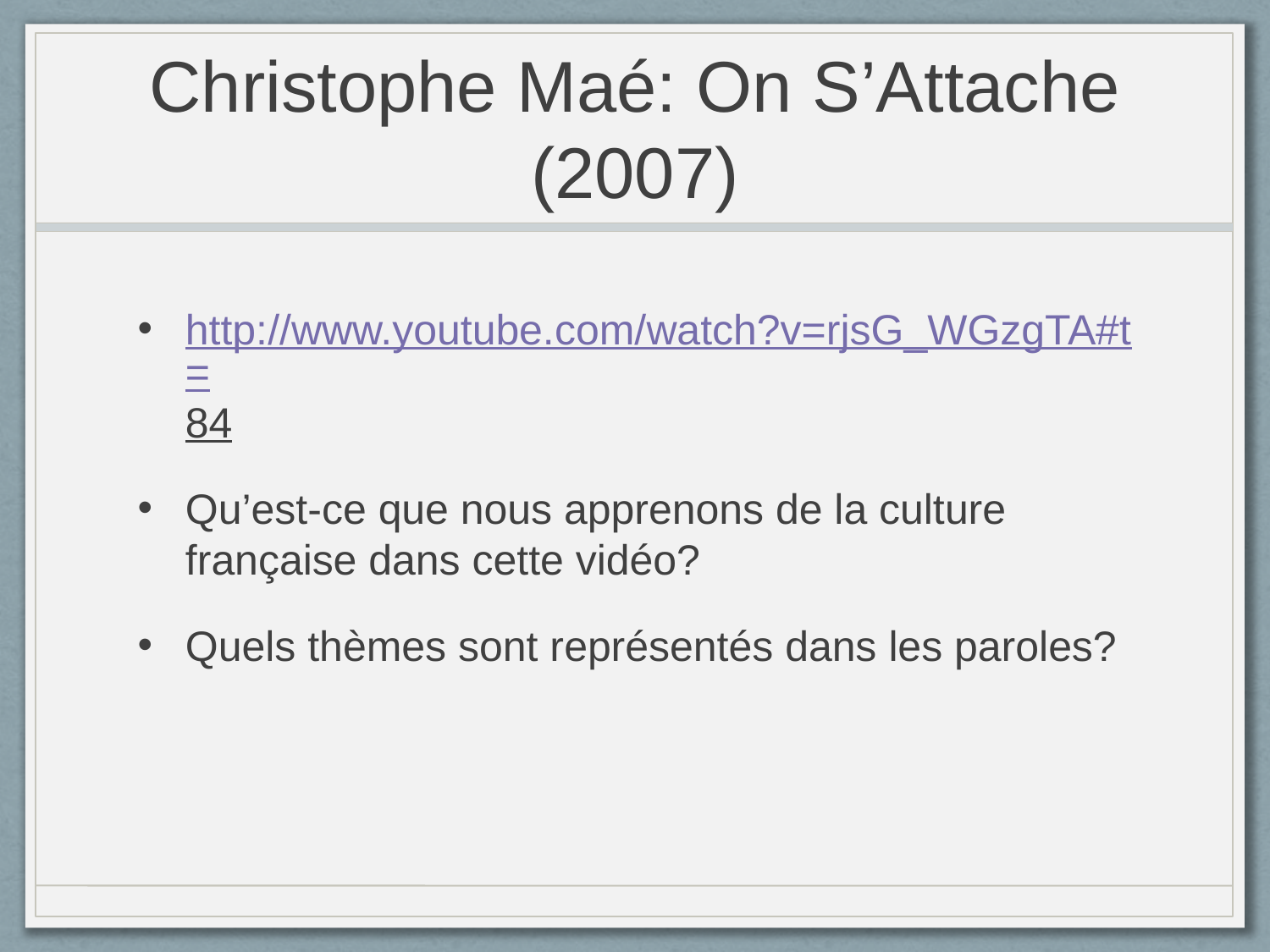

# Christophe Maé: On S’Attache (2007)
http://www.youtube.com/watch?v=rjsG_WGzgTA#t=84
Qu’est-ce que nous apprenons de la culture française dans cette vidéo?
Quels thèmes sont représentés dans les paroles?